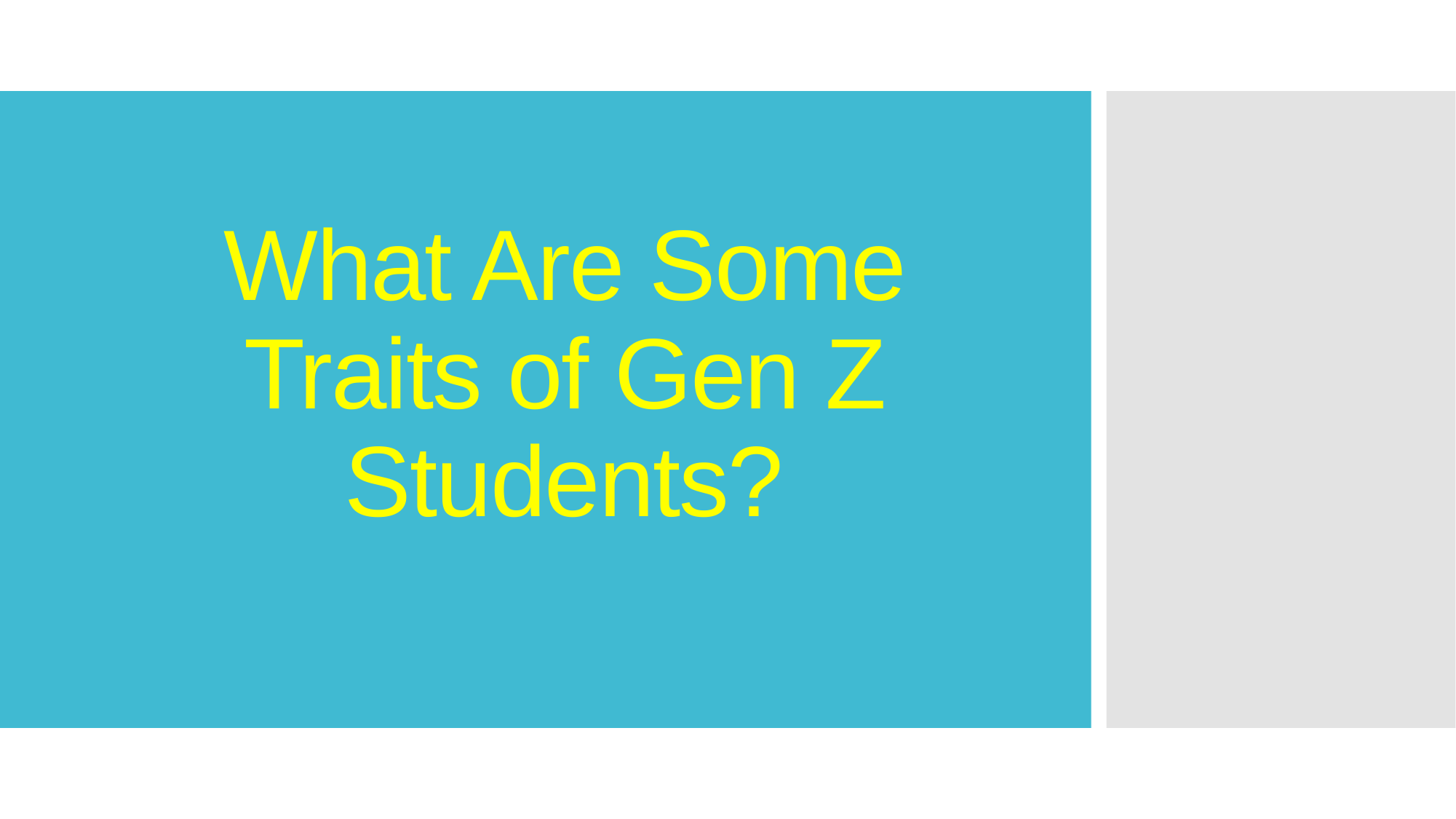

# What Are Some Traits of Gen Z Students?